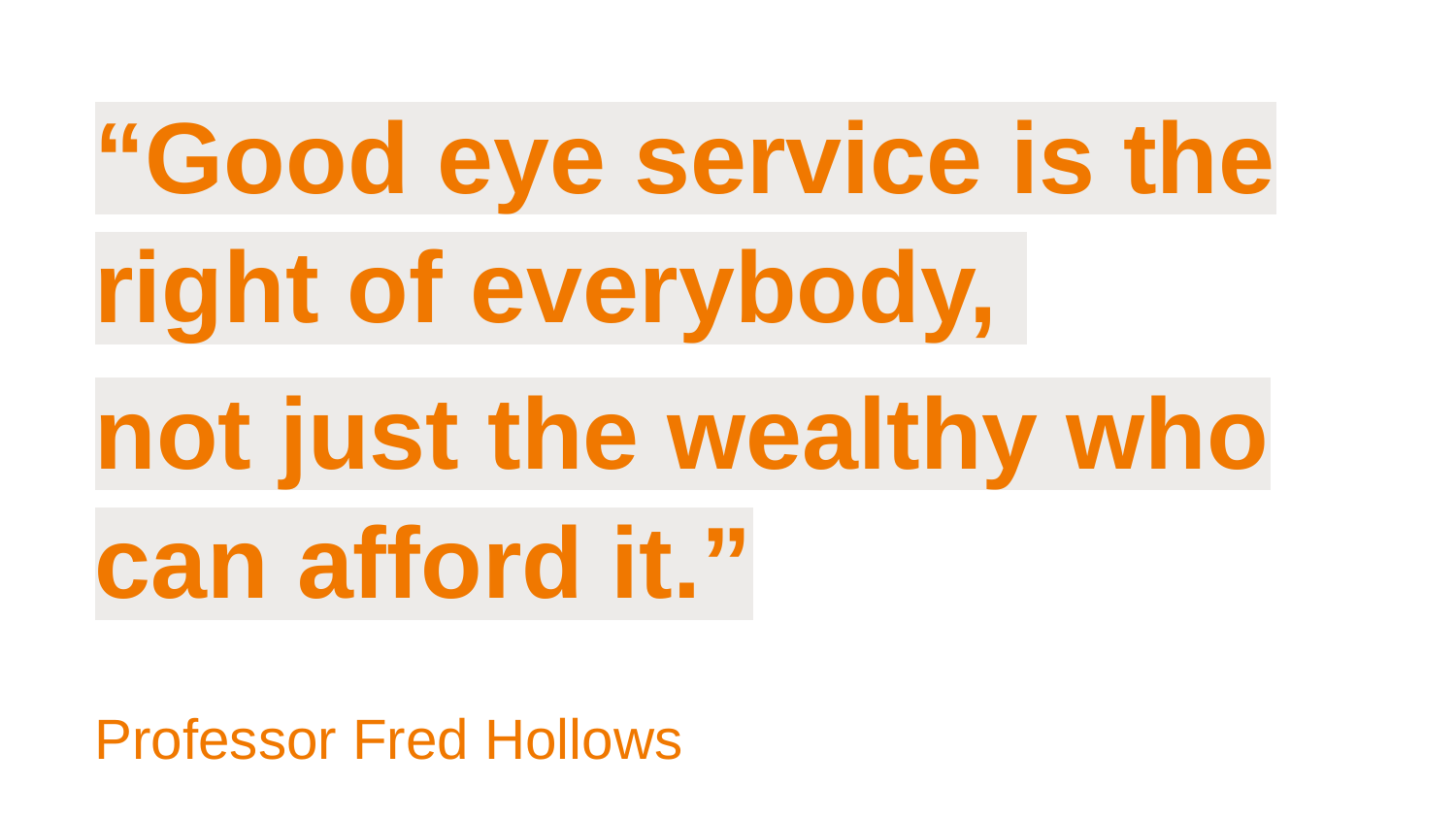

“Good eye service is the right of everybody,
not just the wealthy who can afford it.”

Professor Fred Hollows